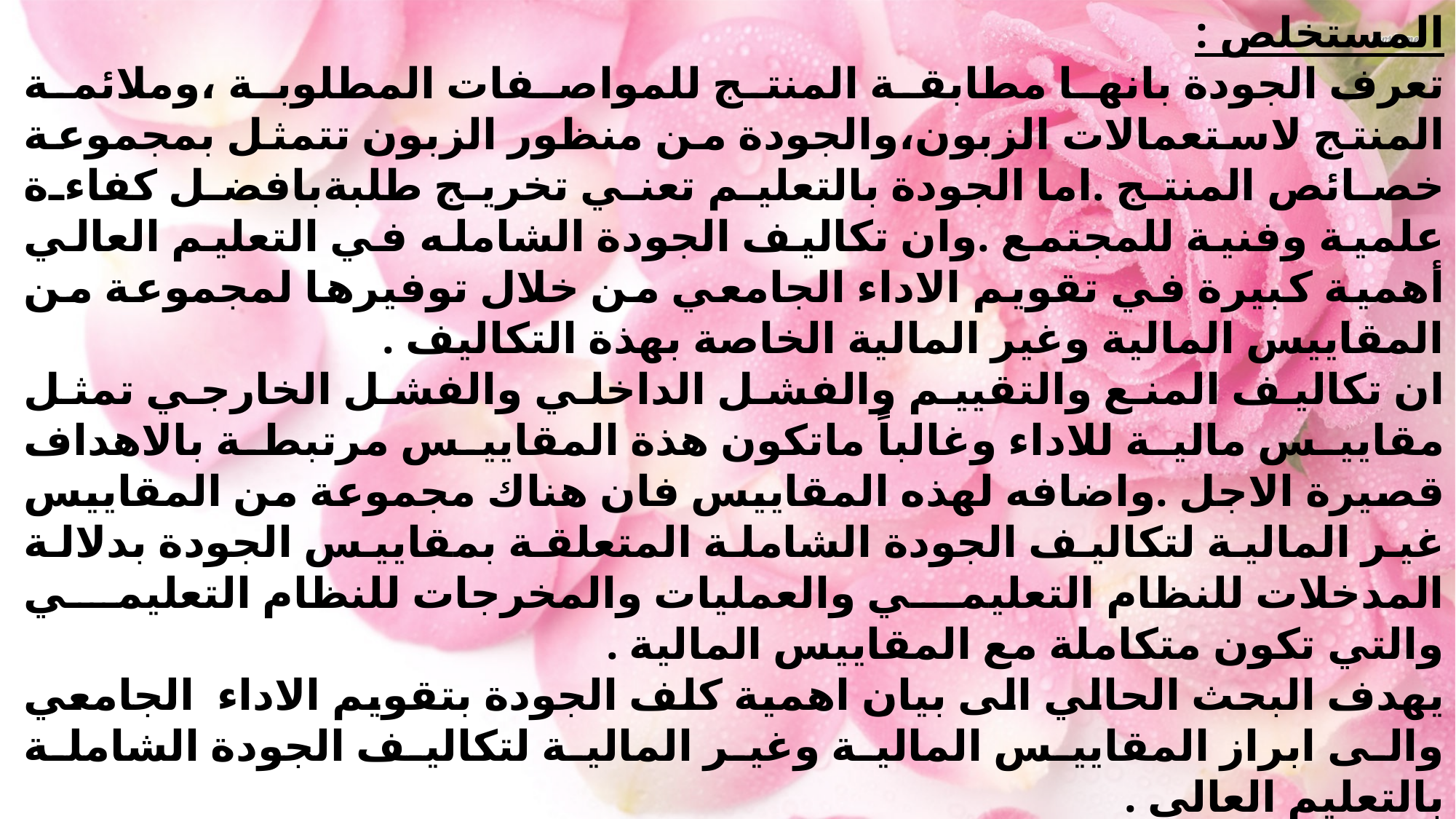

المستخلص :
تعرف الجودة بانها مطابقة المنتج للمواصفات المطلوبة ،وملائمة المنتج لاستعمالات الزبون،والجودة من منظور الزبون تتمثل بمجموعة خصائص المنتج .اما الجودة بالتعليم تعني تخريج طلبةبافضل كفاءة علمية وفنية للمجتمع .وان تكاليف الجودة الشامله في التعليم العالي أهمية كبيرة في تقويم الاداء الجامعي من خلال توفيرها لمجموعة من المقاييس المالية وغير المالية الخاصة بهذة التكاليف .
ان تكاليف المنع والتقييم والفشل الداخلي والفشل الخارجي تمثل مقاييس مالية للاداء وغالباً ماتكون هذة المقاييس مرتبطة بالاهداف قصيرة الاجل .واضافه لهذه المقاييس فان هناك مجموعة من المقاييس غير المالية لتكاليف الجودة الشاملة المتعلقة بمقاييس الجودة بدلالة المدخلات للنظام التعليمي والعمليات والمخرجات للنظام التعليمي والتي تكون متكاملة مع المقاييس المالية .
يهدف البحث الحالي الى بيان اهمية كلف الجودة بتقويم الاداء  الجامعي والى ابراز المقاييس المالية وغير المالية لتكاليف الجودة الشاملة بالتعليم العالي .
واهم التوصيات التي خرج بها البحث ضرورة تقويم اداء المؤسسة الجامعية باستعمال المقاييس المالية وغير المالية لتكاليف الجودة الشاملة حيث تعتبر المقاييس المالية لتكاليف الجودة الشاملة من المقاييس الداخلية المهمة لاداء المؤسسة الجامعية, لذا يجب ربطها بالمقاييس الغير مالية لتكاليف الجودة وذلك لاعطاءها صورة واضحة عن الاداء الكلي للوحدة .